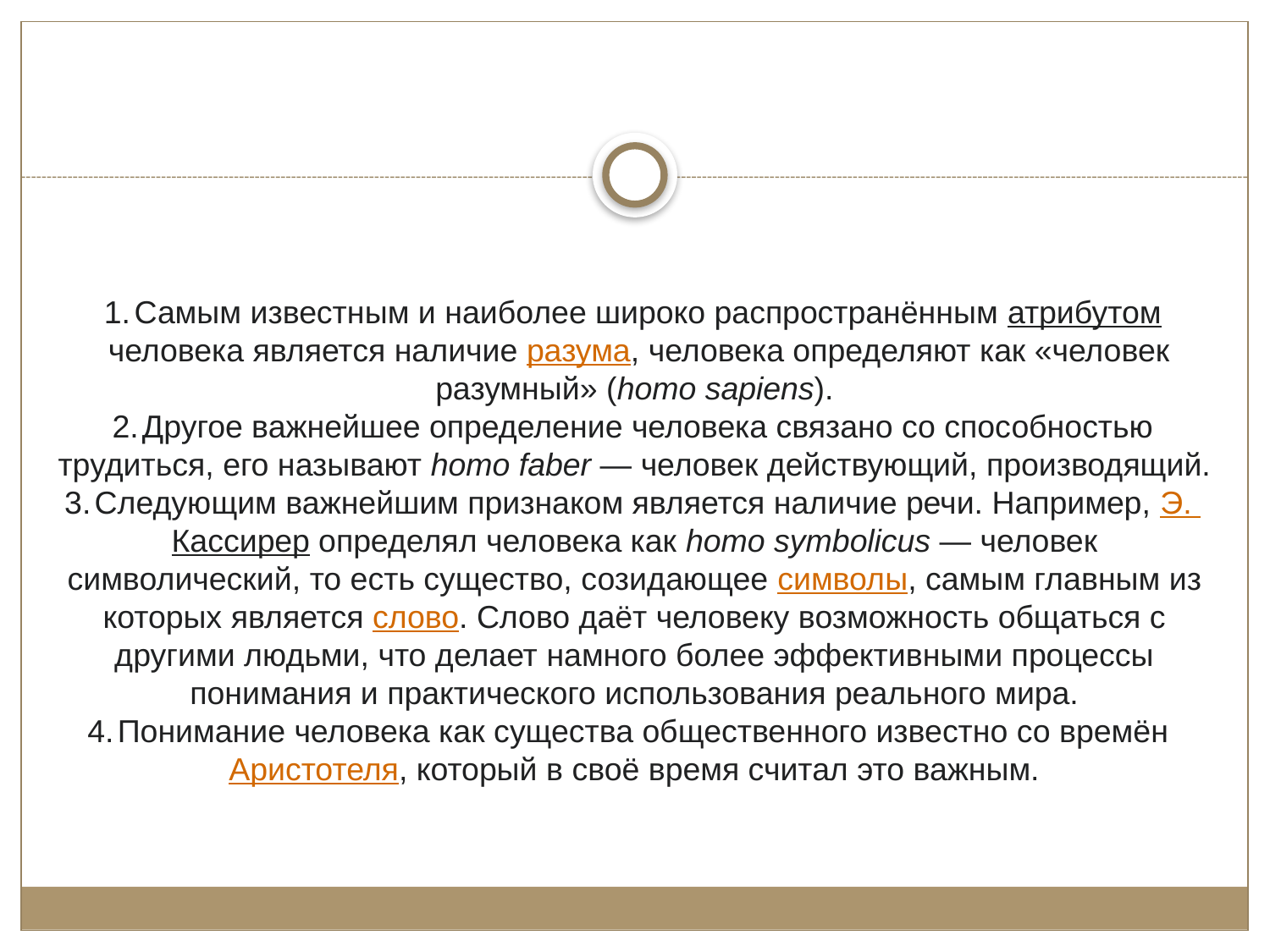

#
Самым известным и наиболее широко распространённым атрибутом человека является наличие разума, человека определяют как «человек разумный» (homo sapiens).
Другое важнейшее определение человека связано со способностью трудиться, его называют homo faber — человек действующий, производящий.
Следующим важнейшим признаком является наличие речи. Например, Э. Кассирер определял человека как homo symbolicus — человек символический, то есть существо, созидающее символы, самым главным из которых является слово. Слово даёт человеку возможность общаться с другими людьми, что делает намного более эффективными процессы понимания и практического использования реального мира.
Понимание человека как существа общественного известно со времён Аристотеля, который в своё время считал это важным.